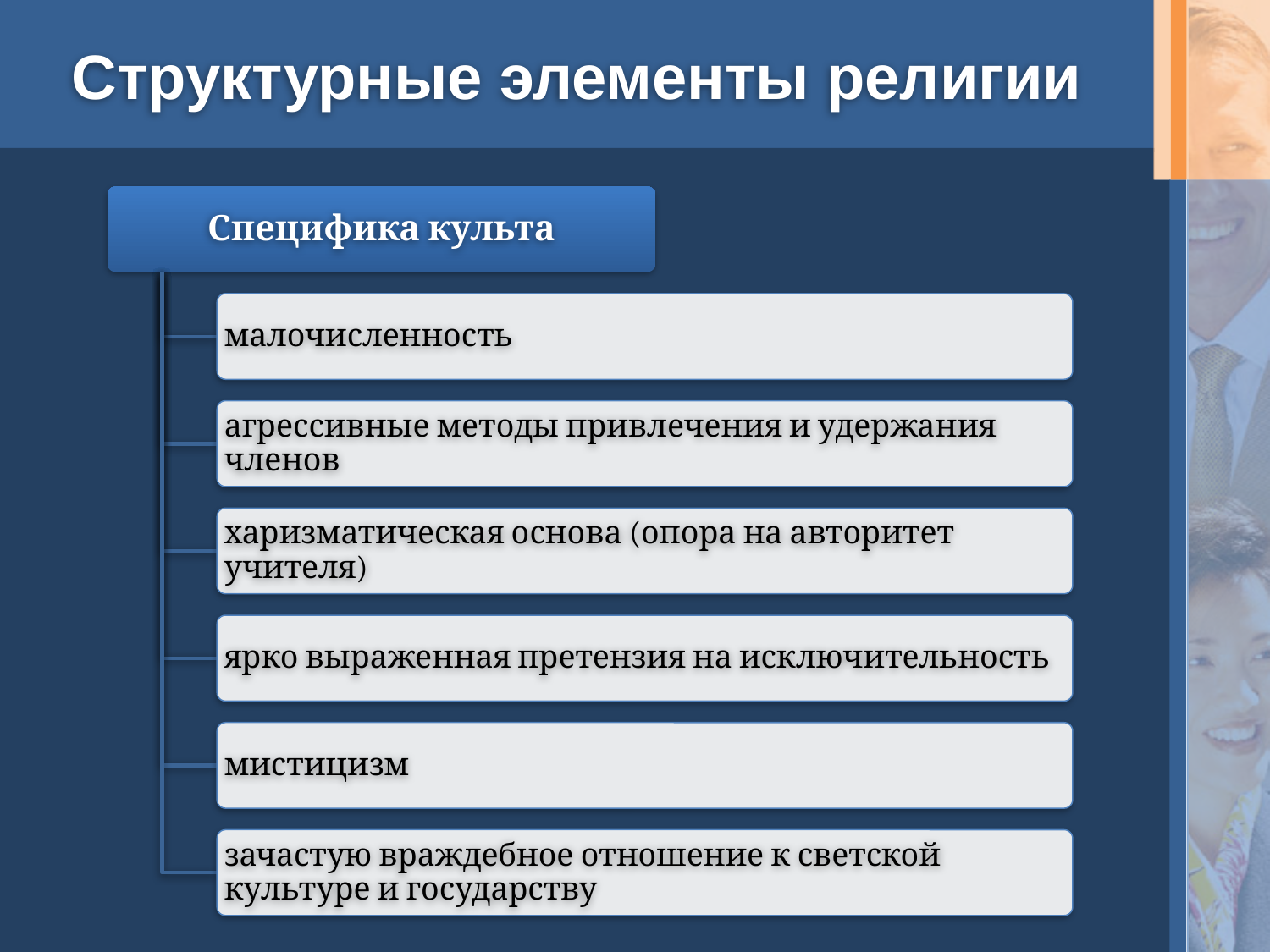

# Структурные элементы религии

Специфика культа

малочисленность

агрессивные методы привлечения и удержания членов

харизматическая основа (опора на авторитет учителя)

ярко выраженная претензия на исключительность

мистицизм

зачастую враждебное отношение к светской культуре и государству